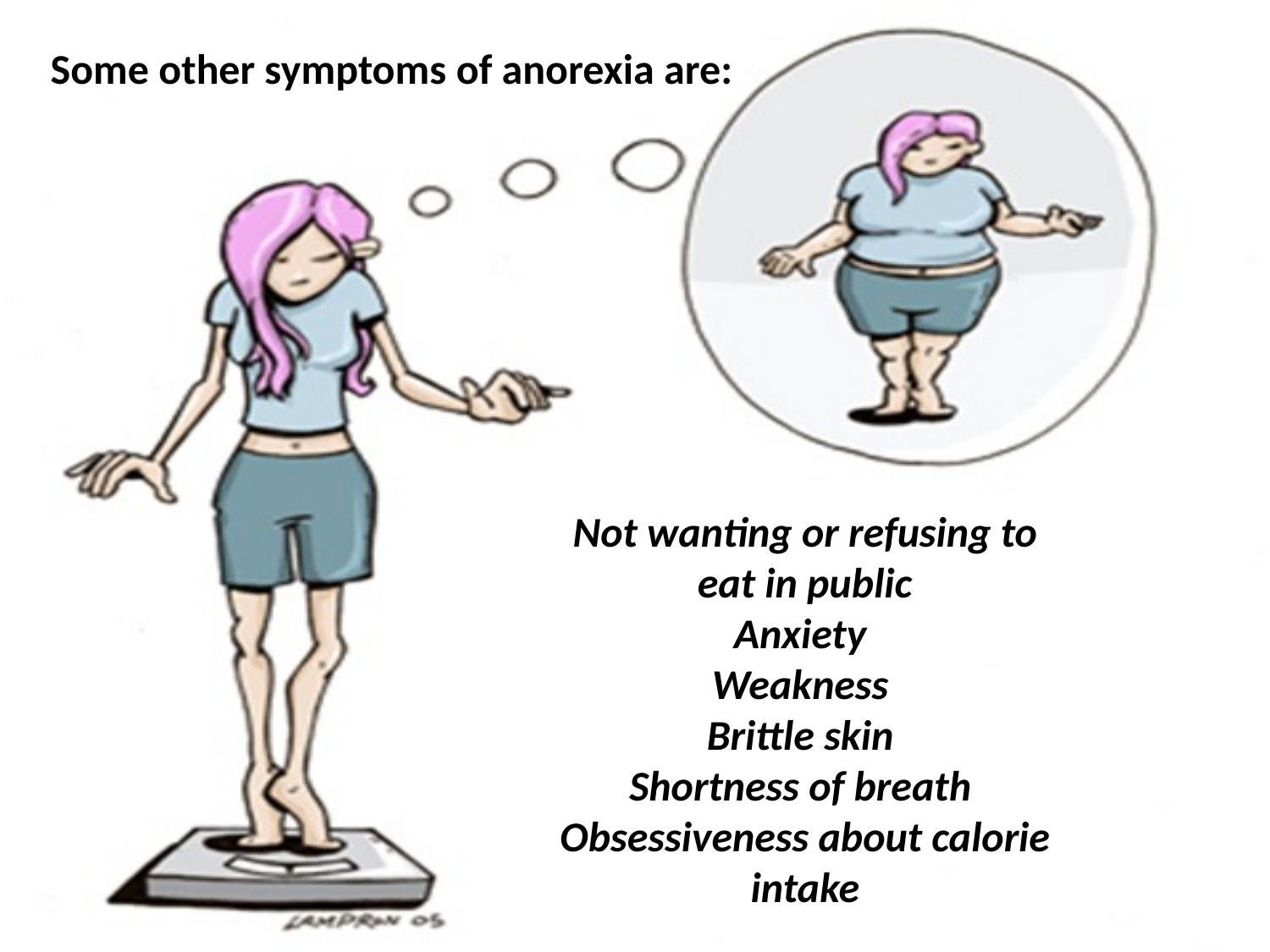

Some other symptoms of anorexia are:
Not wanting or refusing to eat in public
Anxiety
Weakness
Brittle skin
Shortness of breath
Obsessiveness about calorie intake